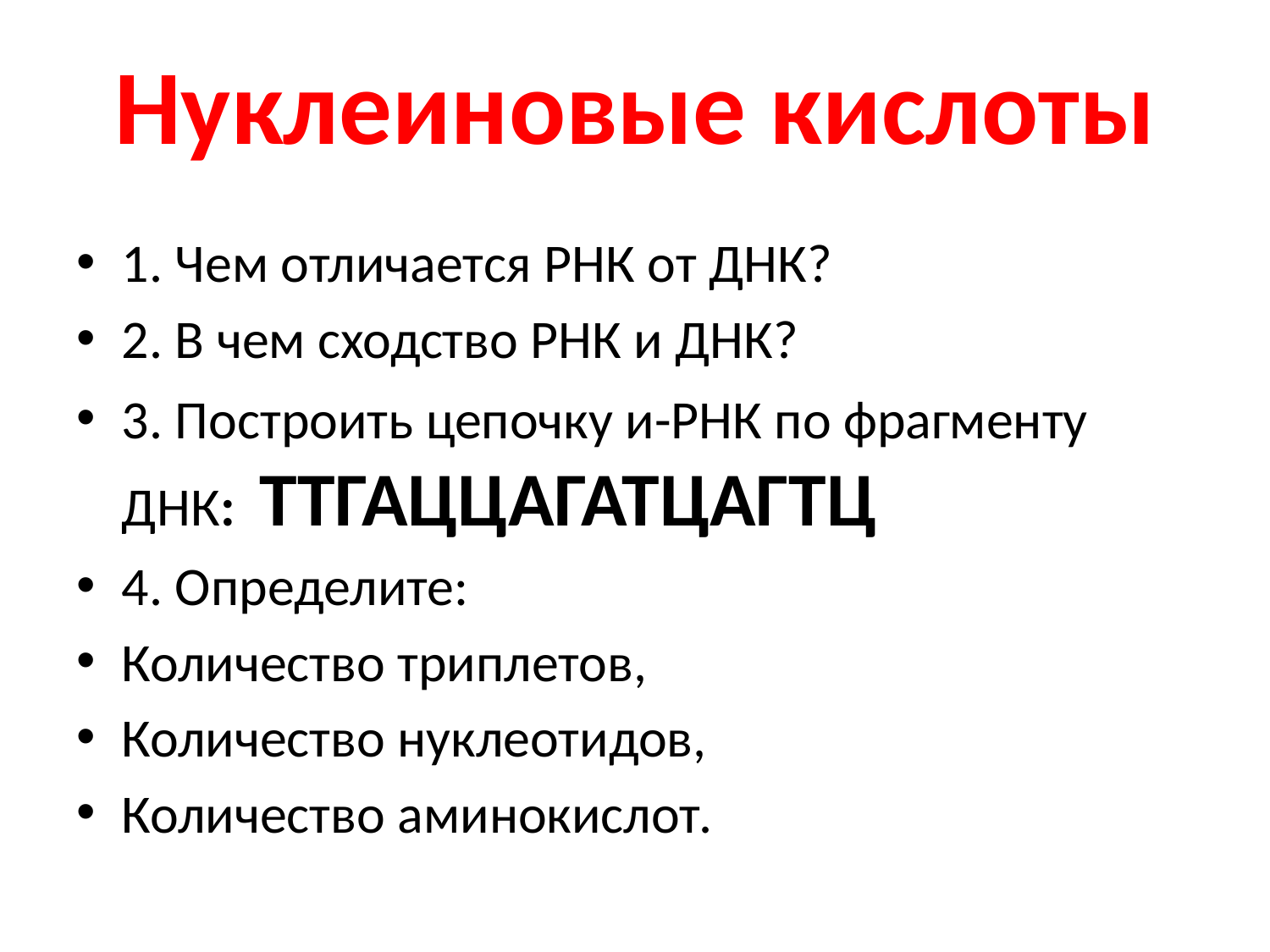

# Нуклеиновые кислоты
1. Чем отличается РНК от ДНК?
2. В чем сходство РНК и ДНК?
3. Построить цепочку и-РНК по фрагменту ДНК:  ТТГАЦЦАГАТЦАГТЦ
4. Определите:
Количество триплетов,
Количество нуклеотидов,
Количество аминокислот.